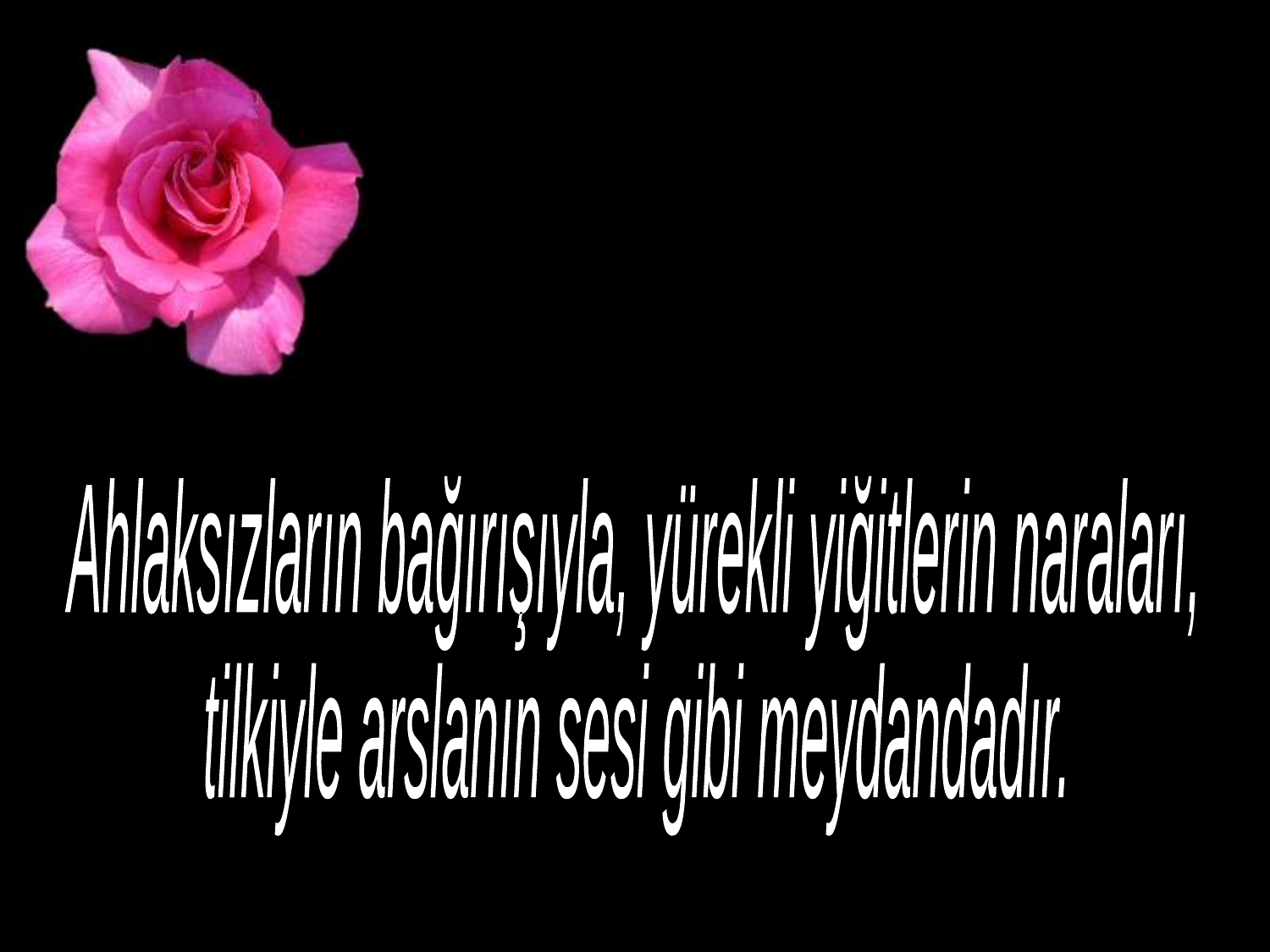

Ahlaksızların bağırışıyla, yürekli yiğitlerin naraları,
tilkiyle arslanın sesi gibi meydandadır.